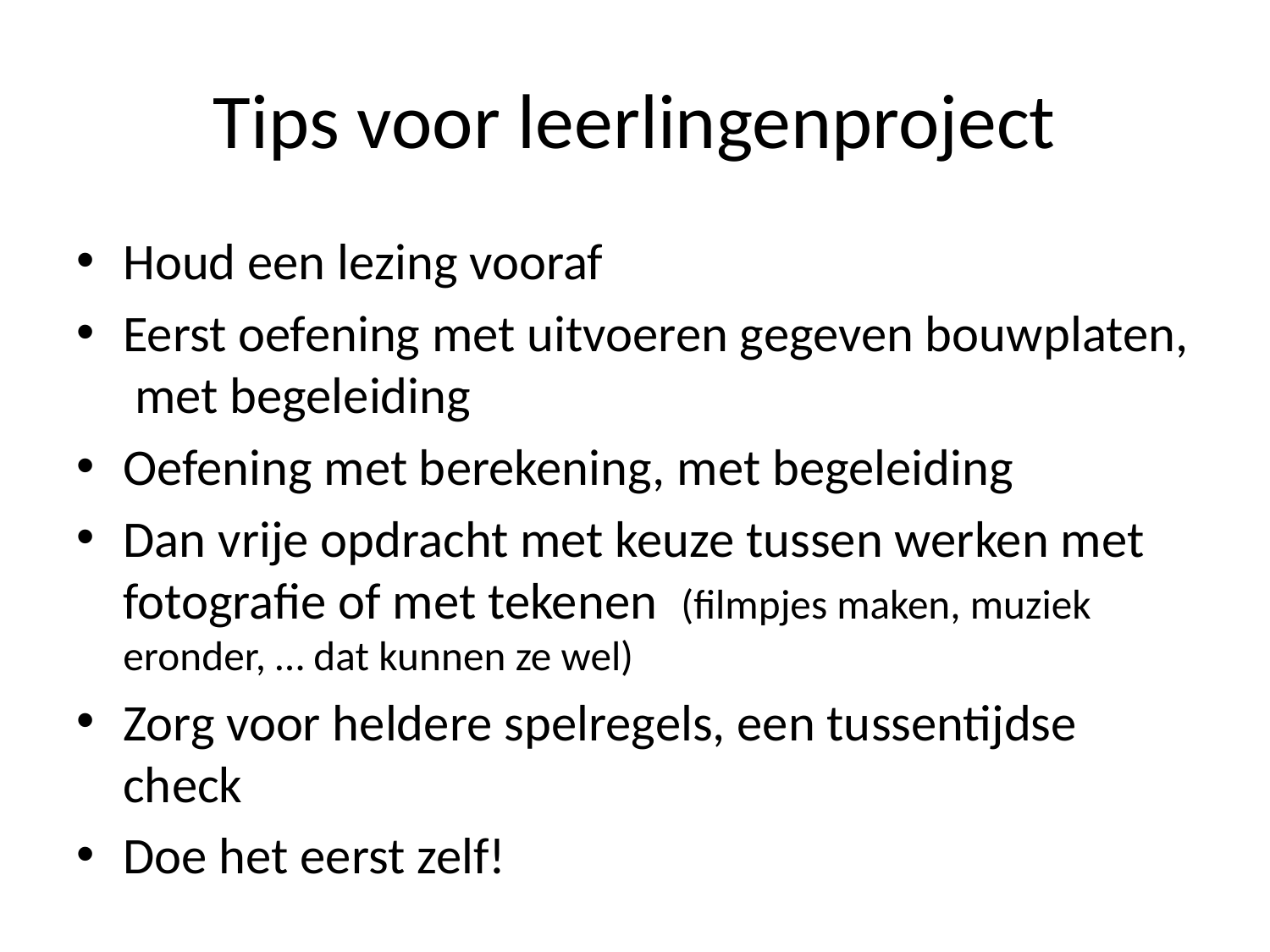

# Tips voor leerlingenproject
Houd een lezing vooraf
Eerst oefening met uitvoeren gegeven bouwplaten,  met begeleiding
Oefening met berekening, met begeleiding
Dan vrije opdracht met keuze tussen werken met fotografie of met tekenen  (filmpjes maken, muziek eronder, … dat kunnen ze wel)
Zorg voor heldere spelregels, een tussentijdse check
Doe het eerst zelf!